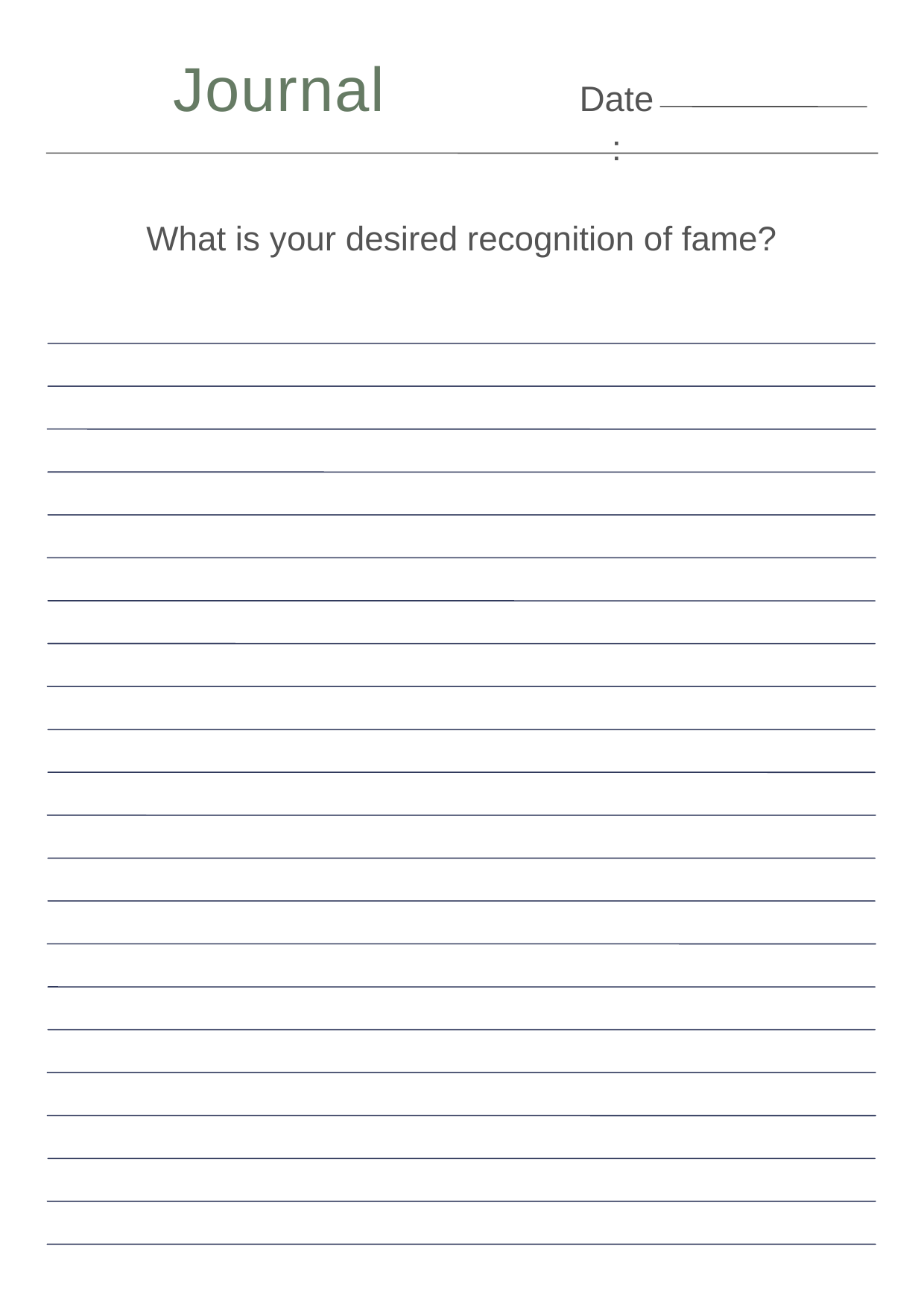

Journal
Date:

What is your desired recognition of fame?